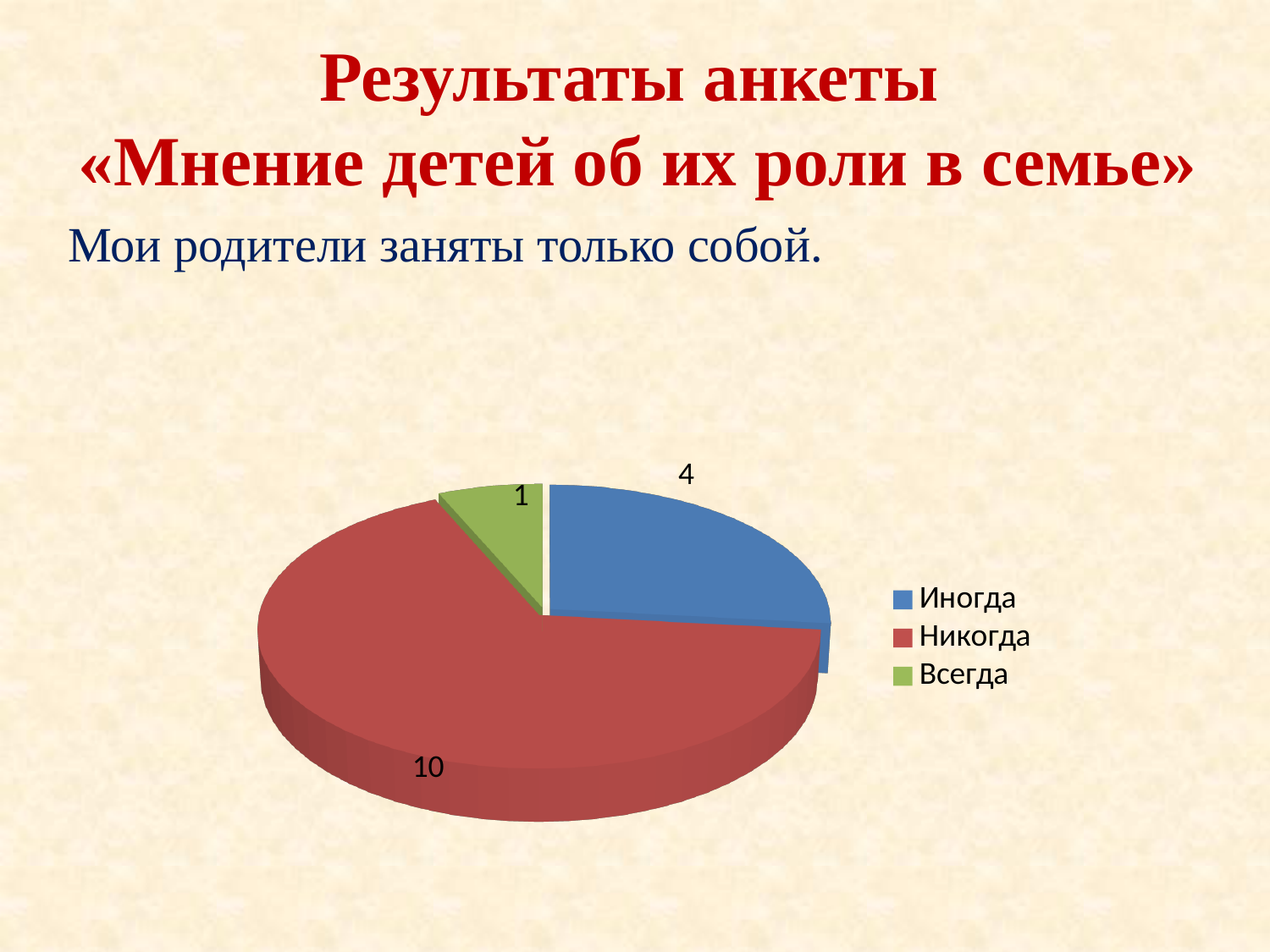

# Результаты анкеты «Мнение детей об их роли в семье»
Мои родители заняты только собой.

[unsupported chart]